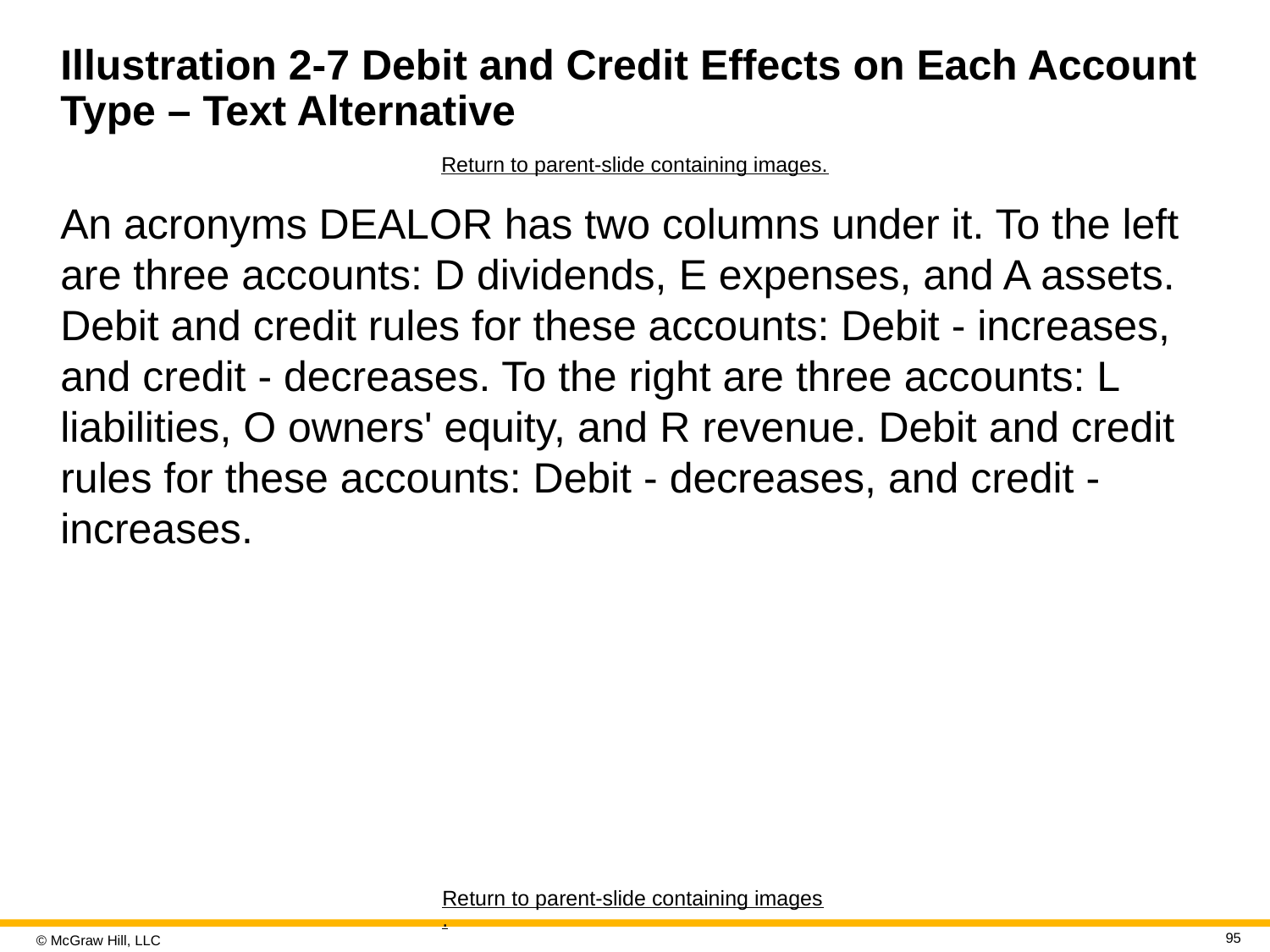

# Illustration 2-7 Debit and Credit Effects on Each Account Type – Text Alternative
Return to parent-slide containing images.
An acronyms DEALOR has two columns under it. To the left are three accounts: D dividends, E expenses, and A assets. Debit and credit rules for these accounts: Debit - increases, and credit - decreases. To the right are three accounts: L liabilities, O owners' equity, and R revenue. Debit and credit rules for these accounts: Debit - decreases, and credit - increases.
Return to parent-slide containing images.
95